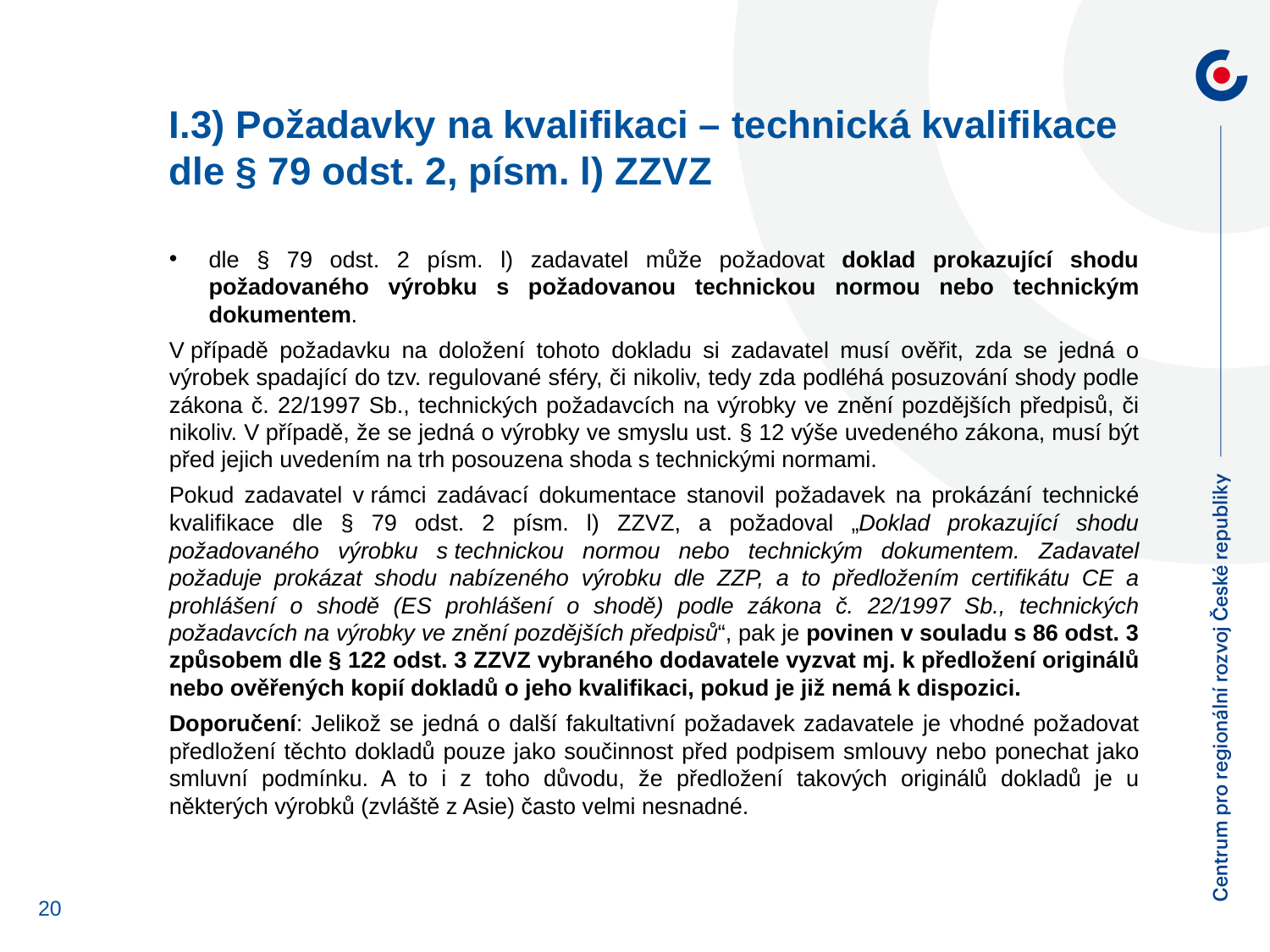

I.3) Požadavky na kvalifikaci – technická kvalifikace dle § 79 odst. 2, písm. l) ZZVZ
dle § 79 odst. 2 písm. l) zadavatel může požadovat doklad prokazující shodu požadovaného výrobku s požadovanou technickou normou nebo technickým dokumentem.
V případě požadavku na doložení tohoto dokladu si zadavatel musí ověřit, zda se jedná o výrobek spadající do tzv. regulované sféry, či nikoliv, tedy zda podléhá posuzování shody podle zákona č. 22/1997 Sb., technických požadavcích na výrobky ve znění pozdějších předpisů, či nikoliv. V případě, že se jedná o výrobky ve smyslu ust. § 12 výše uvedeného zákona, musí být před jejich uvedením na trh posouzena shoda s technickými normami.
Pokud zadavatel v rámci zadávací dokumentace stanovil požadavek na prokázání technické kvalifikace dle § 79 odst. 2 písm. l) ZZVZ, a požadoval „Doklad prokazující shodu požadovaného výrobku s technickou normou nebo technickým dokumentem. Zadavatel požaduje prokázat shodu nabízeného výrobku dle ZZP, a to předložením certifikátu CE a prohlášení o shodě (ES prohlášení o shodě) podle zákona č. 22/1997 Sb., technických požadavcích na výrobky ve znění pozdějších předpisů“, pak je povinen v souladu s 86 odst. 3 způsobem dle § 122 odst. 3 ZZVZ vybraného dodavatele vyzvat mj. k předložení originálů nebo ověřených kopií dokladů o jeho kvalifikaci, pokud je již nemá k dispozici.
Doporučení: Jelikož se jedná o další fakultativní požadavek zadavatele je vhodné požadovat předložení těchto dokladů pouze jako součinnost před podpisem smlouvy nebo ponechat jako smluvní podmínku. A to i z toho důvodu, že předložení takových originálů dokladů je u některých výrobků (zvláště z Asie) často velmi nesnadné.

20